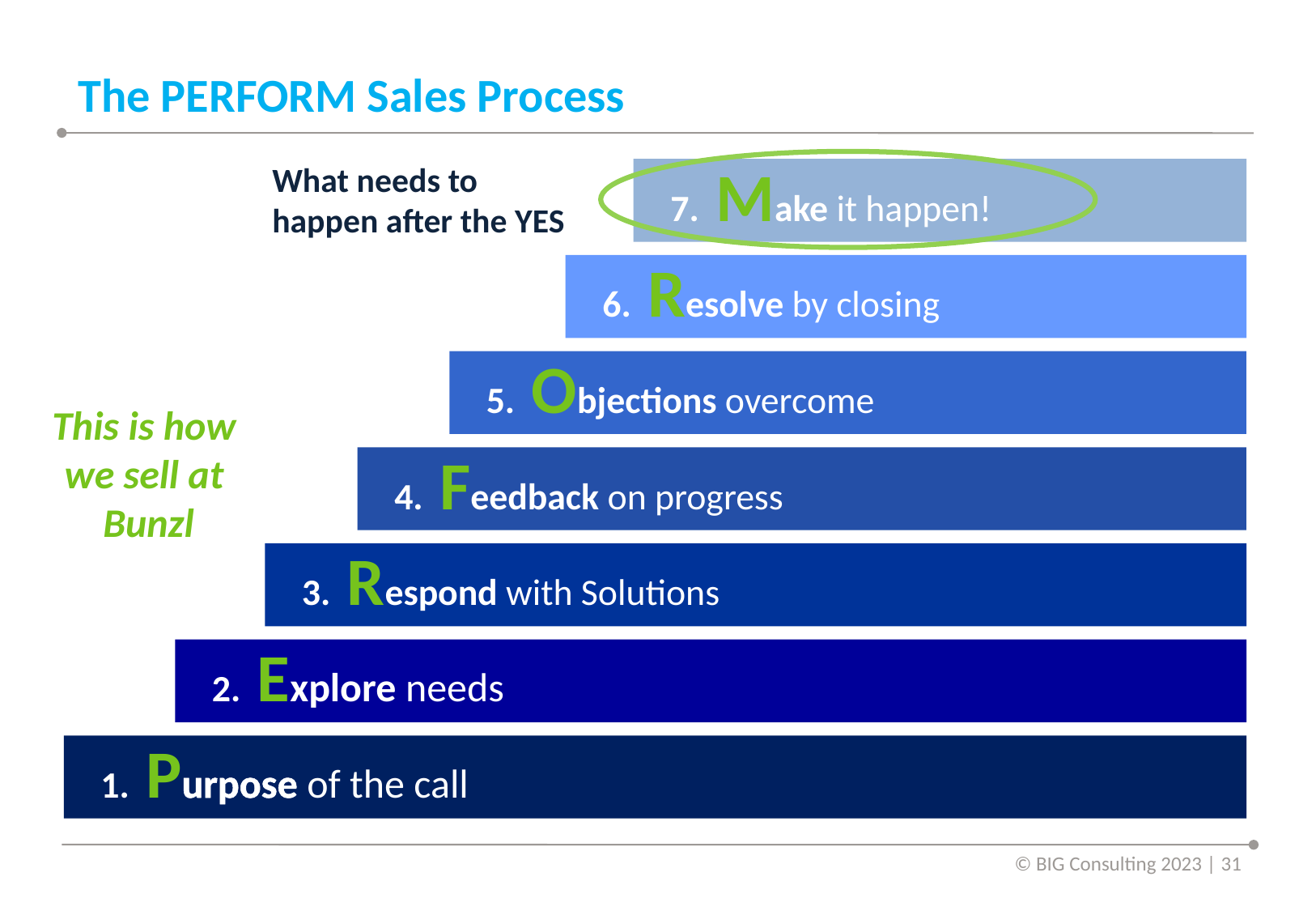

# The PERFORM Sales Process

What needs to happen after the YES
   7.  Make it happen!
   6.  Resolve by closing
   5.  Objections overcome
This is how
we sell at
Bunzl
   4.  Feedback on progress
   3.  Respond with Solutions
   2.  Explore needs
   1.  Purpose of the call